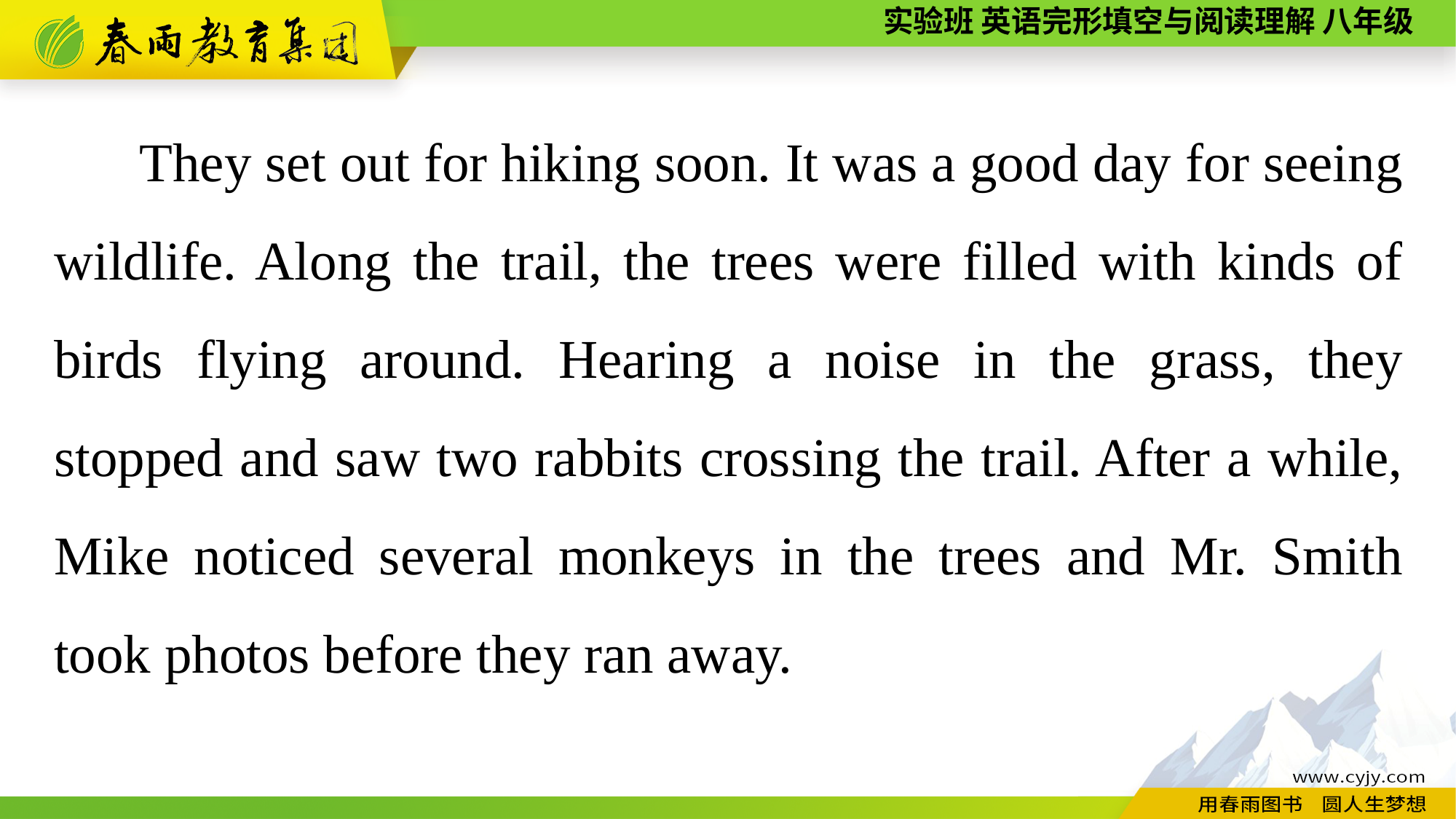

They set out for hiking soon. It was a good day for seeing wildlife. Along the trail, the trees were filled with kinds of birds flying around. Hearing a noise in the grass, they stopped and saw two rabbits crossing the trail. After a while, Mike noticed several monkeys in the trees and Mr. Smith took photos before they ran away.